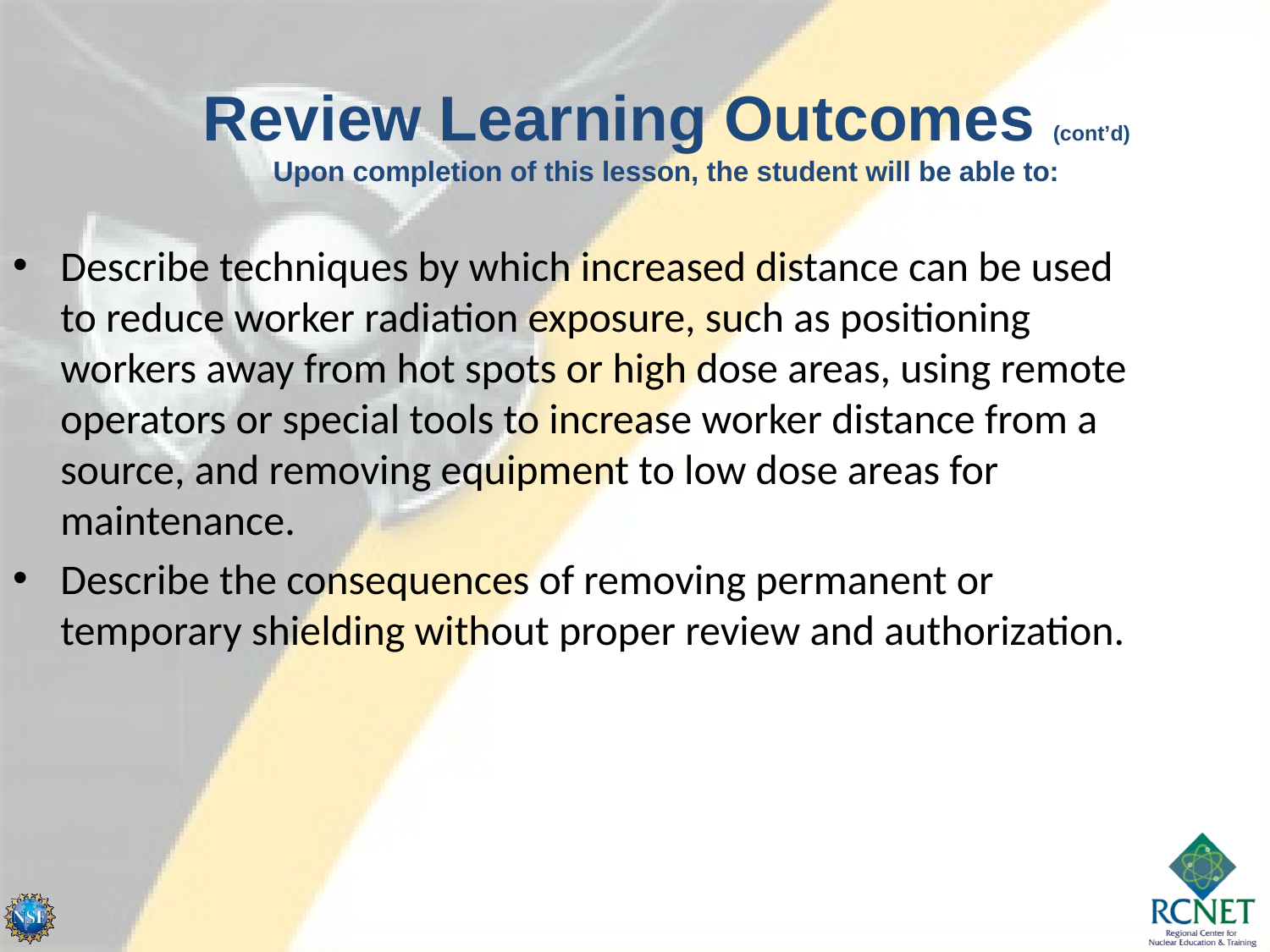

Review Learning Outcomes (cont’d)
Upon completion of this lesson, the student will be able to:
Describe techniques by which increased distance can be used to reduce worker radiation exposure, such as positioning workers away from hot spots or high dose areas, using remote operators or special tools to increase worker distance from a source, and removing equipment to low dose areas for maintenance.
Describe the consequences of removing permanent or temporary shielding without proper review and authorization.